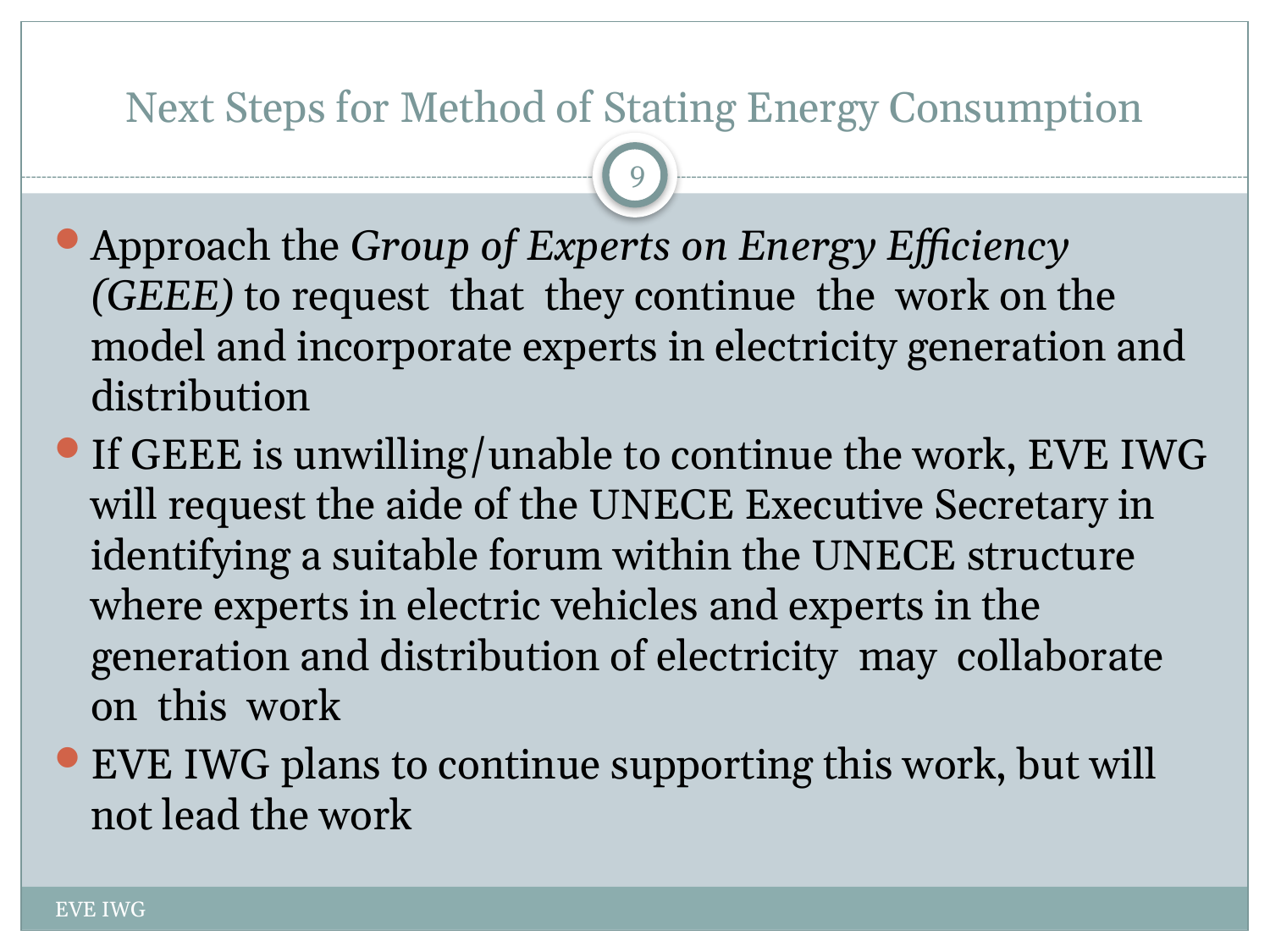

# Next Steps for Method of Stating Energy Consumption
9
Approach the Group of Experts on Energy Efficiency (GEEE) to request  that  they continue  the  work on the model and incorporate experts in electricity generation and distribution
If GEEE is unwilling/unable to continue the work, EVE IWG will request the aide of the UNECE Executive Secretary in identifying a suitable forum within the UNECE structure where experts in electric vehicles and experts in the generation and distribution of electricity  may  collaborate  on  this  work
EVE IWG plans to continue supporting this work, but will not lead the work

EVE IWG